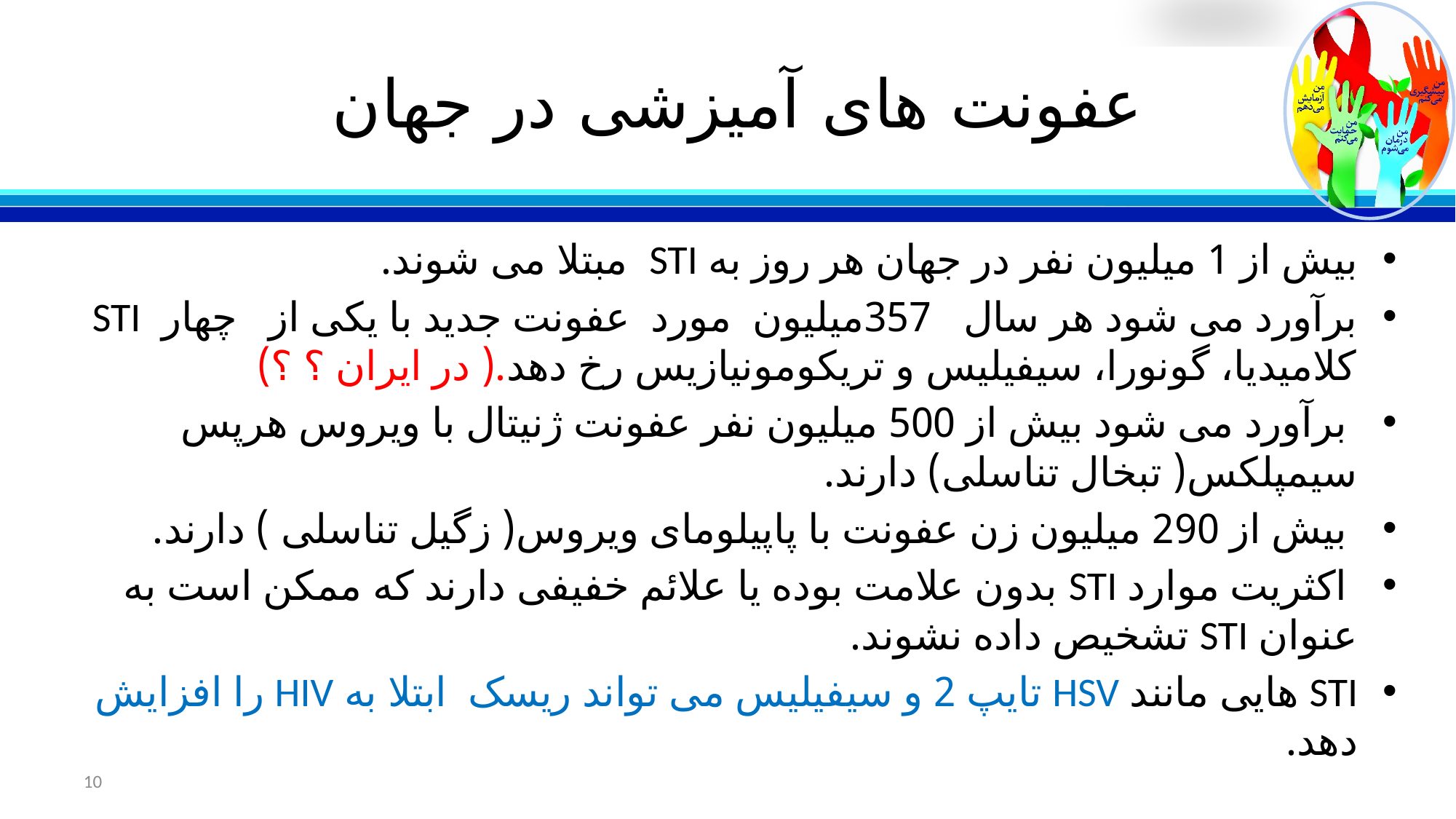

# عفونت های آمیزشی در جهان
بیش از 1 میلیون نفر در جهان هر روز به STI  مبتلا می شوند.
برآورد می شود هر سال   357میلیون  مورد  عفونت جدید با یکی از   چهار  STI  کلامیدیا، گونورا، سیفیلیس و تریکومونیازیس رخ دهد.( در ایران ؟ ؟)
 برآورد می شود بیش از 500 میلیون نفر عفونت ژنیتال با ویروس هرپس سیمپلکس( تبخال تناسلی) دارند.
 بیش از 290 میلیون زن عفونت با پاپیلومای ویروس( زگیل تناسلی ) دارند.
 اکثریت موارد STI بدون علامت بوده یا علائم خفیفی دارند که ممکن است به عنوان STI تشخیص داده نشوند.
STI هایی مانند HSV تایپ 2 و سیفیلیس می تواند ریسک  ابتلا به HIV را افزایش دهد.

10